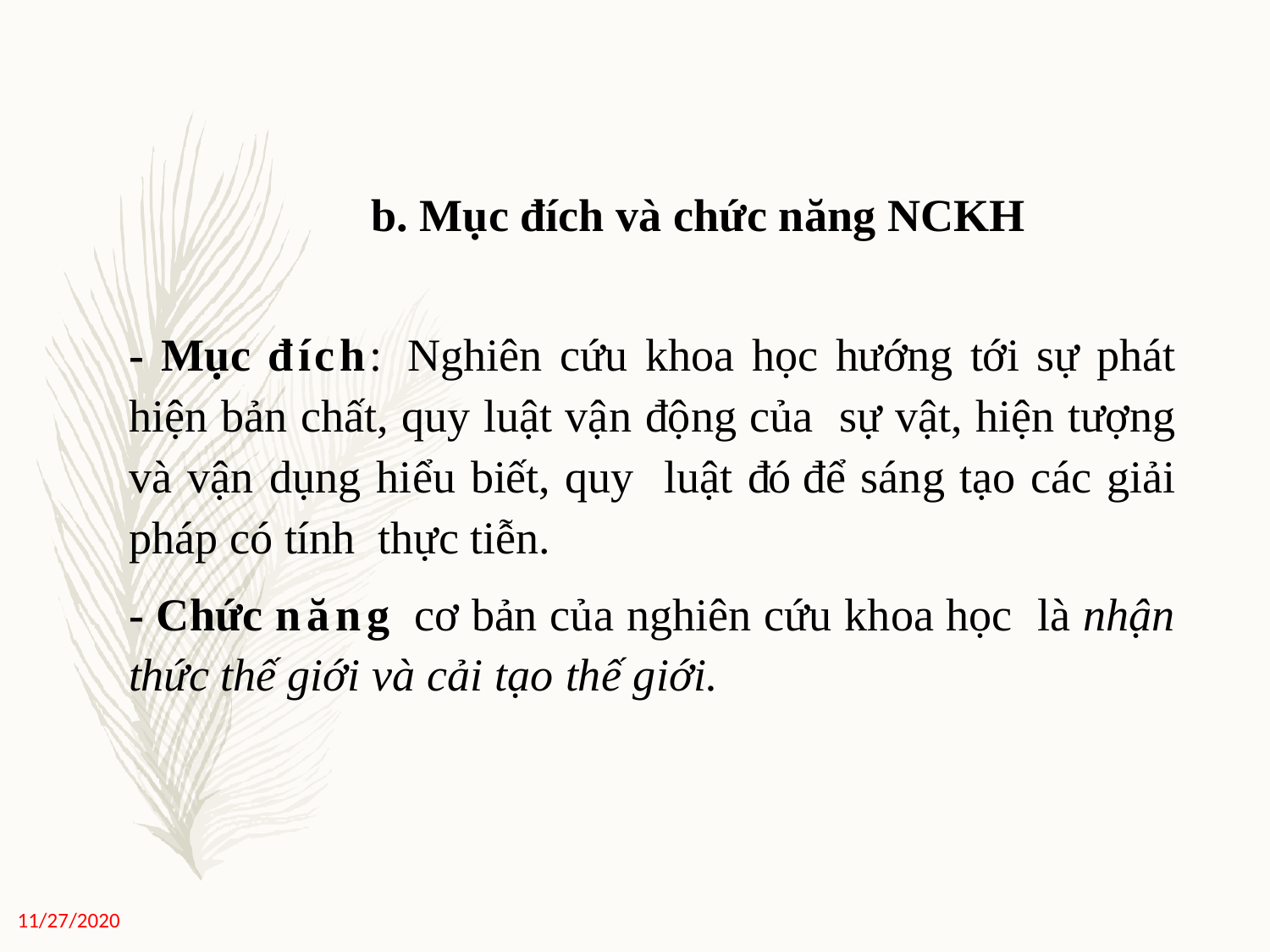

b. Mục đích và chức năng NCKH
- Mục đích: Nghiên cứu khoa học hướng tới sự phát hiện bản chất, quy luật vận động của  sự vật, hiện tượng và vận dụng hiểu biết, quy  luật đó để sáng tạo các giải pháp có tính  thực tiễn.
- Chức năng cơ bản của nghiên cứu khoa học  là nhận thức thế giới và cải tạo thế giới.
11/27/2020